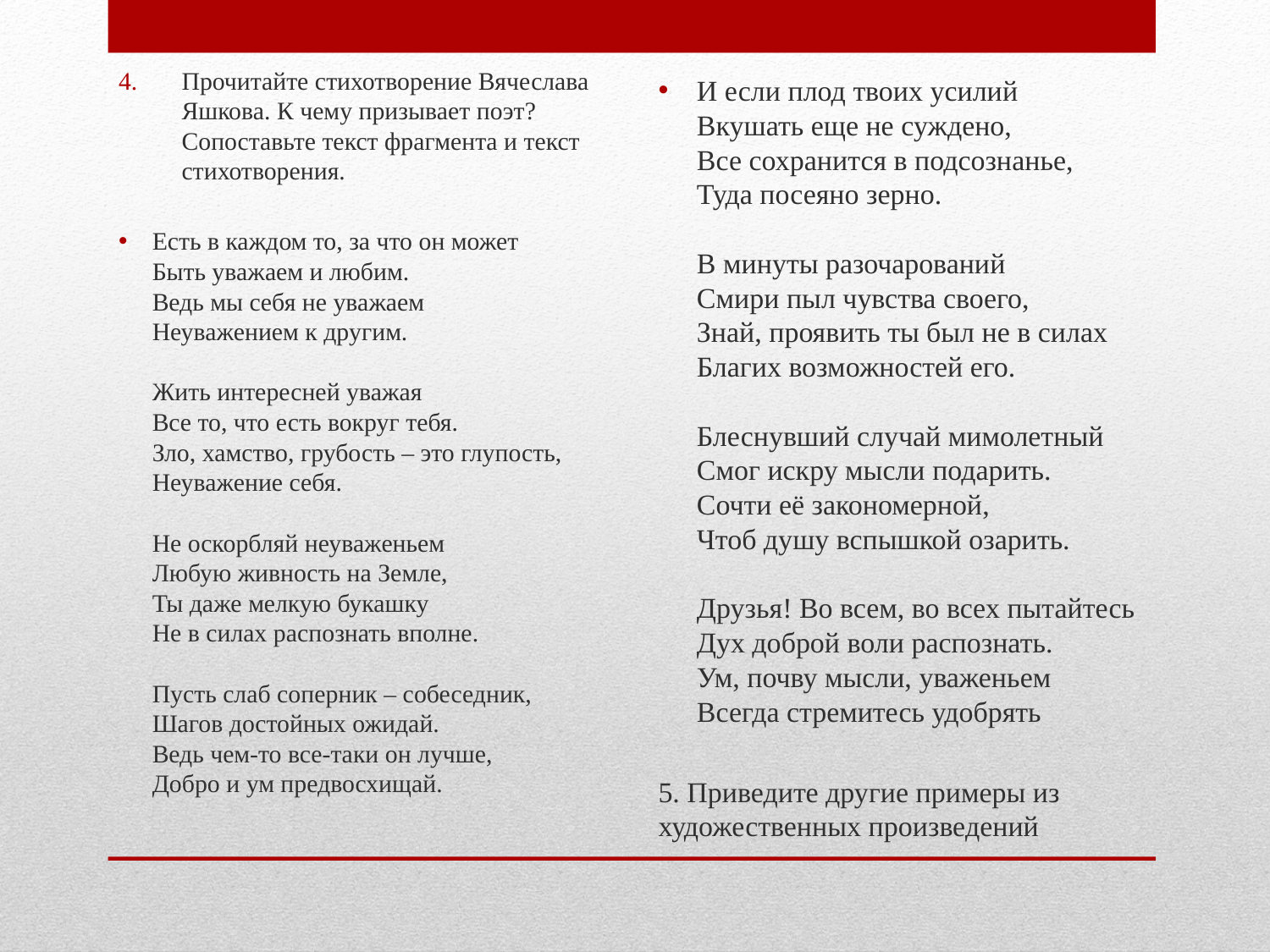

Прочитайте стихотворение Вячеслава Яшкова. К чему призывает поэт? Сопоставьте текст фрагмента и текст стихотворения.

Есть в каждом то, за что он может
Быть уважаем и любим.
Ведь мы себя не уважаем
Неуважением к другим.
Жить интересней уважая
Все то, что есть вокруг тебя.
Зло, хамство, грубость – это глупость,
Неуважение себя.
Не оскорбляй неуваженьем
Любую живность на Земле,
Ты даже мелкую букашку
Не в силах распознать вполне.
Пусть слаб соперник – собеседник,
Шагов достойных ожидай.
Ведь чем-то все-таки он лучше,
Добро и ум предвосхищай.
И если плод твоих усилий
Вкушать еще не суждено,
Все сохранится в подсознанье,
Туда посеяно зерно.
В минуты разочарований
Смири пыл чувства своего,
Знай, проявить ты был не в силах
Благих возможностей его.
Блеснувший случай мимолетный
Смог искру мысли подарить.
Сочти её закономерной,
Чтоб душу вспышкой озарить.
Друзья! Во всем, во всех пытайтесь
Дух доброй воли распознать.
Ум, почву мысли, уваженьем
Всегда стремитесь удобрять

5. Приведите другие примеры из художественных произведений